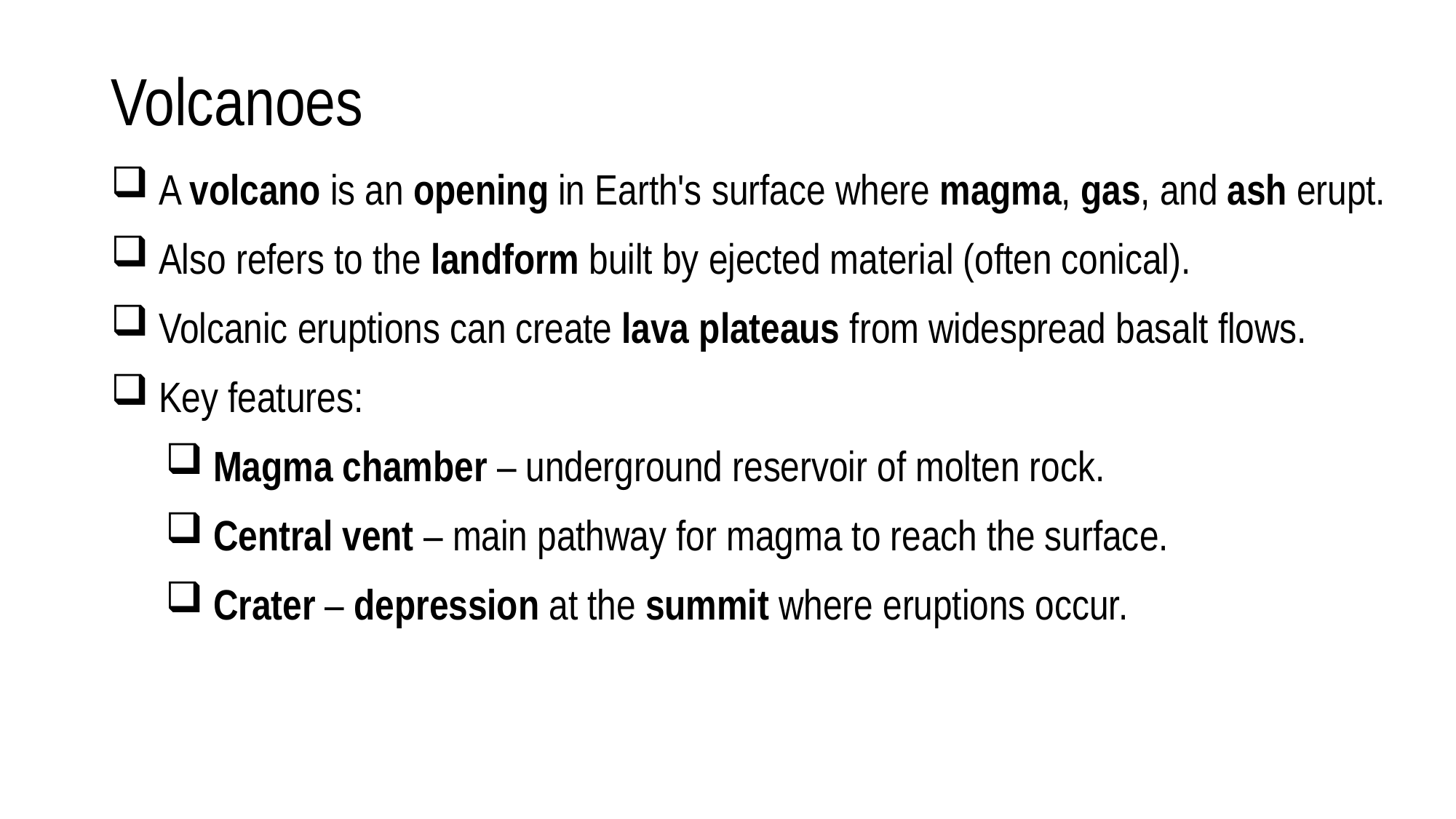

# Volcanoes
 A volcano is an opening in Earth's surface where magma, gas, and ash erupt.
 Also refers to the landform built by ejected material (often conical).
 Volcanic eruptions can create lava plateaus from widespread basalt flows.
 Key features:
 Magma chamber – underground reservoir of molten rock.
 Central vent – main pathway for magma to reach the surface.
 Crater – depression at the summit where eruptions occur.